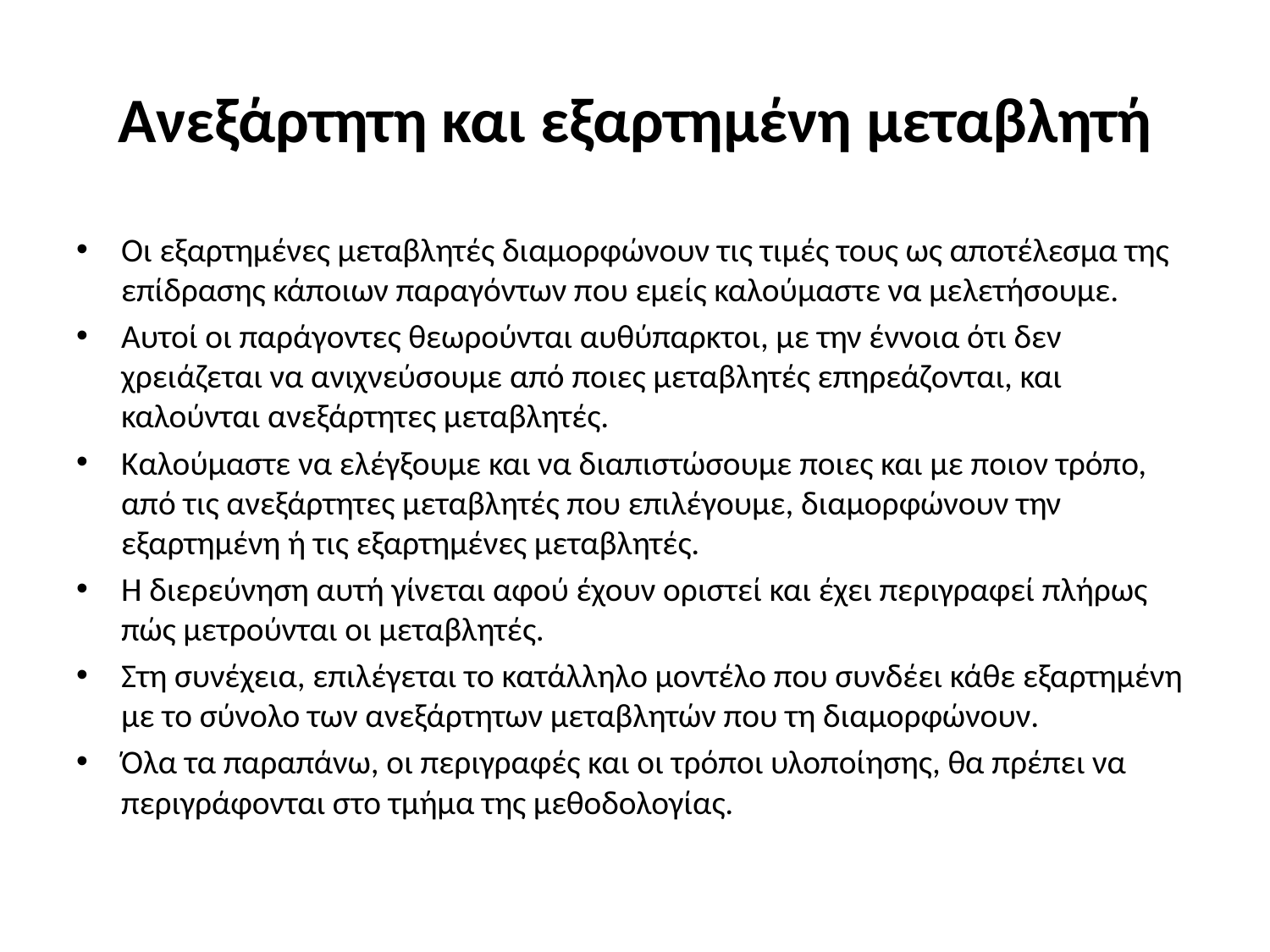

# Ανεξάρτητη και εξαρτημένη μεταβλητή
Οι εξαρτημένες μεταβλητές διαμορφώνουν τις τιμές τους ως αποτέλεσμα της επίδρασης κάποιων παραγόντων που εμείς καλούμαστε να μελετήσουμε.
Αυτοί οι παράγοντες θεωρούνται αυθύπαρκτοι, με την έννοια ότι δεν χρειάζεται να ανιχνεύσουμε από ποιες μεταβλητές επηρεάζονται, και καλούνται ανεξάρτητες μεταβλητές.
Καλούμαστε να ελέγξουμε και να διαπιστώσουμε ποιες και με ποιον τρόπο, από τις ανεξάρτητες μεταβλητές που επιλέγουμε, διαμορφώνουν την εξαρτημένη ή τις εξαρτημένες μεταβλητές.
Η διερεύνηση αυτή γίνεται αφού έχουν οριστεί και έχει περιγραφεί πλήρως πώς μετρούνται οι μεταβλητές.
Στη συνέχεια, επιλέγεται το κατάλληλο μοντέλο που συνδέει κάθε εξαρτημένη με το σύνολο των ανεξάρτητων μεταβλητών που τη διαμορφώνουν.
Όλα τα παραπάνω, οι περιγραφές και οι τρόποι υλοποίησης, θα πρέπει να περιγράφονται στο τμήμα της μεθοδολογίας.